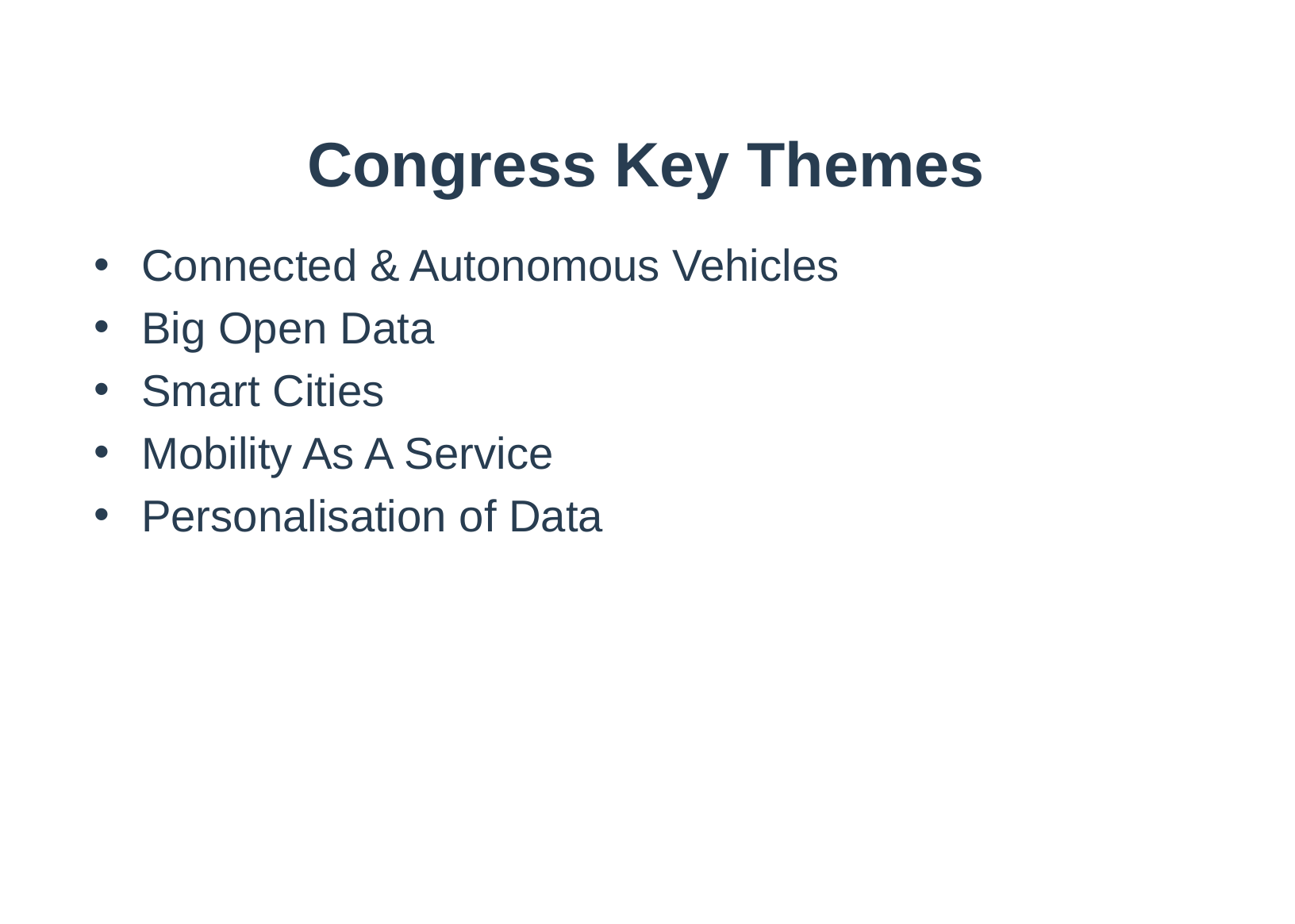

# Congress Key Themes
Connected & Autonomous Vehicles
Big Open Data
Smart Cities
Mobility As A Service
Personalisation of Data